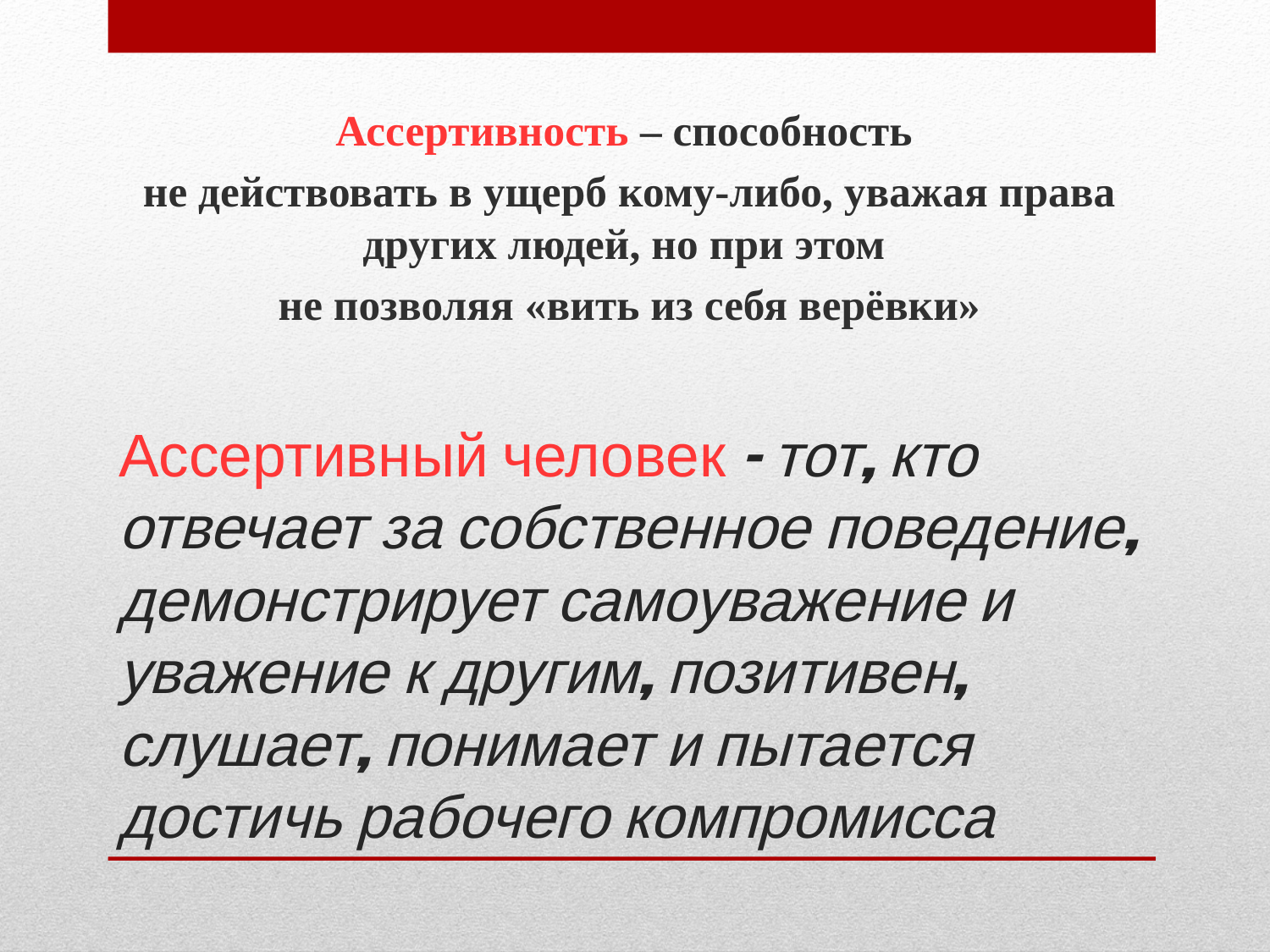

Ассертивность – способность
не действовать в ущерб кому-либо, уважая права других людей, но при этом
не позволяя «вить из себя верёвки»
# Ассертивный человек – тот, кто отвечает за собственное поведение, демонстрирует самоуважение и уважение к другим, позитивен, слушает, понимает и пытается достичь рабочего компромисса